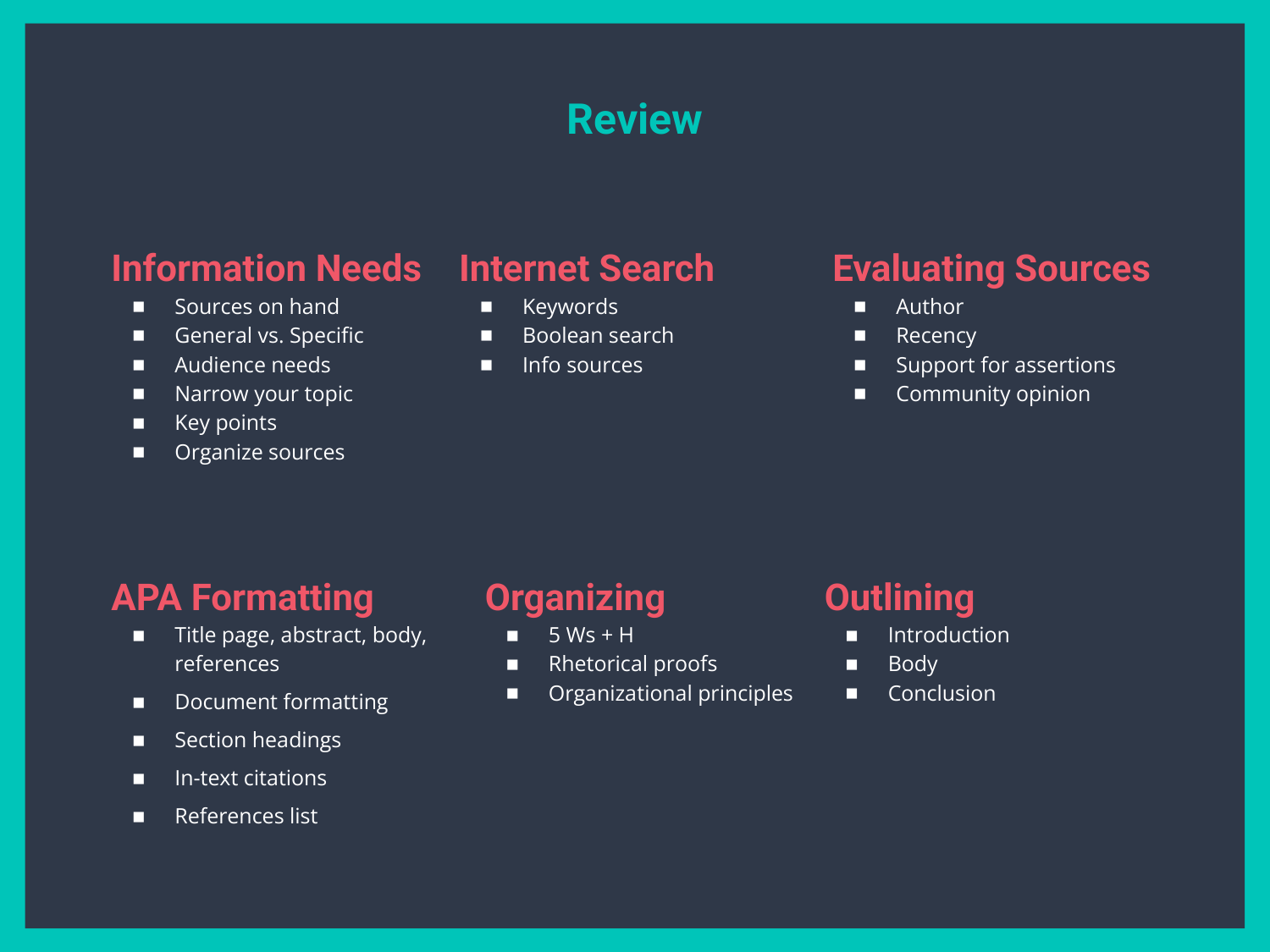

Review
Evaluating Sources
Author
Recency
Support for assertions
Community opinion
Information Needs
Sources on hand
General vs. Specific
Audience needs
Narrow your topic
Key points
Organize sources
Internet Search
Keywords
Boolean search
Info sources
Organizing
5 Ws + H
Rhetorical proofs
Organizational principles
APA Formatting
Title page, abstract, body, references
Document formatting
Section headings
In-text citations
References list
Outlining
Introduction
Body
Conclusion